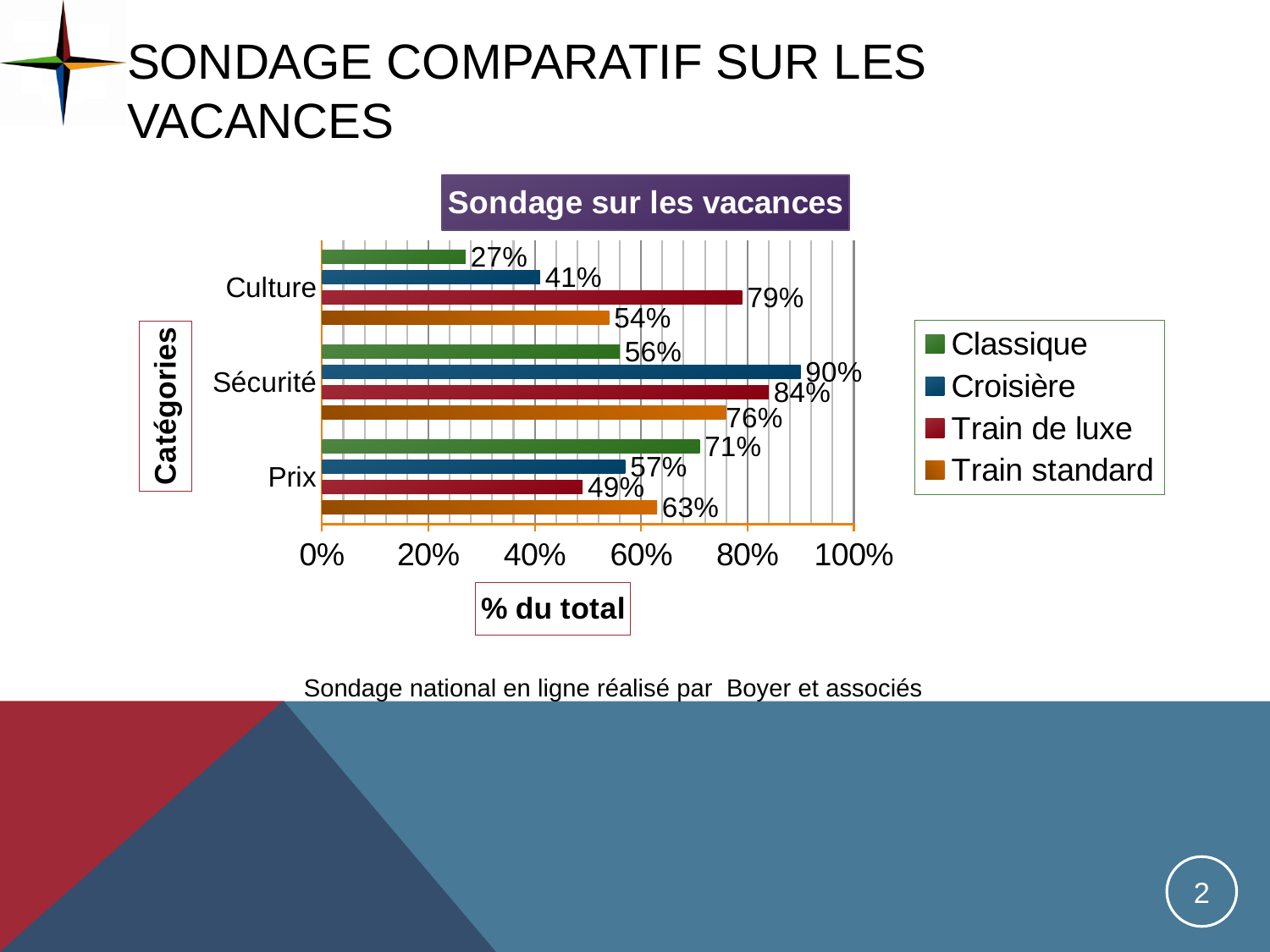

# Sondage comparatif sur les vacances

### Chart: Sondage sur les vacances

| Category | Train standard | Train de luxe | Croisière | Classique |
|---|---|---|---|---|
| Prix | 0.63 | 0.49 | 0.57 | 0.71 |
| Sécurité | 0.76 | 0.84 | 0.9 | 0.56 |
| Culture | 0.54 | 0.79 | 0.41 | 0.27 |
Sondage national en ligne réalisé par  Boyer et associés
2